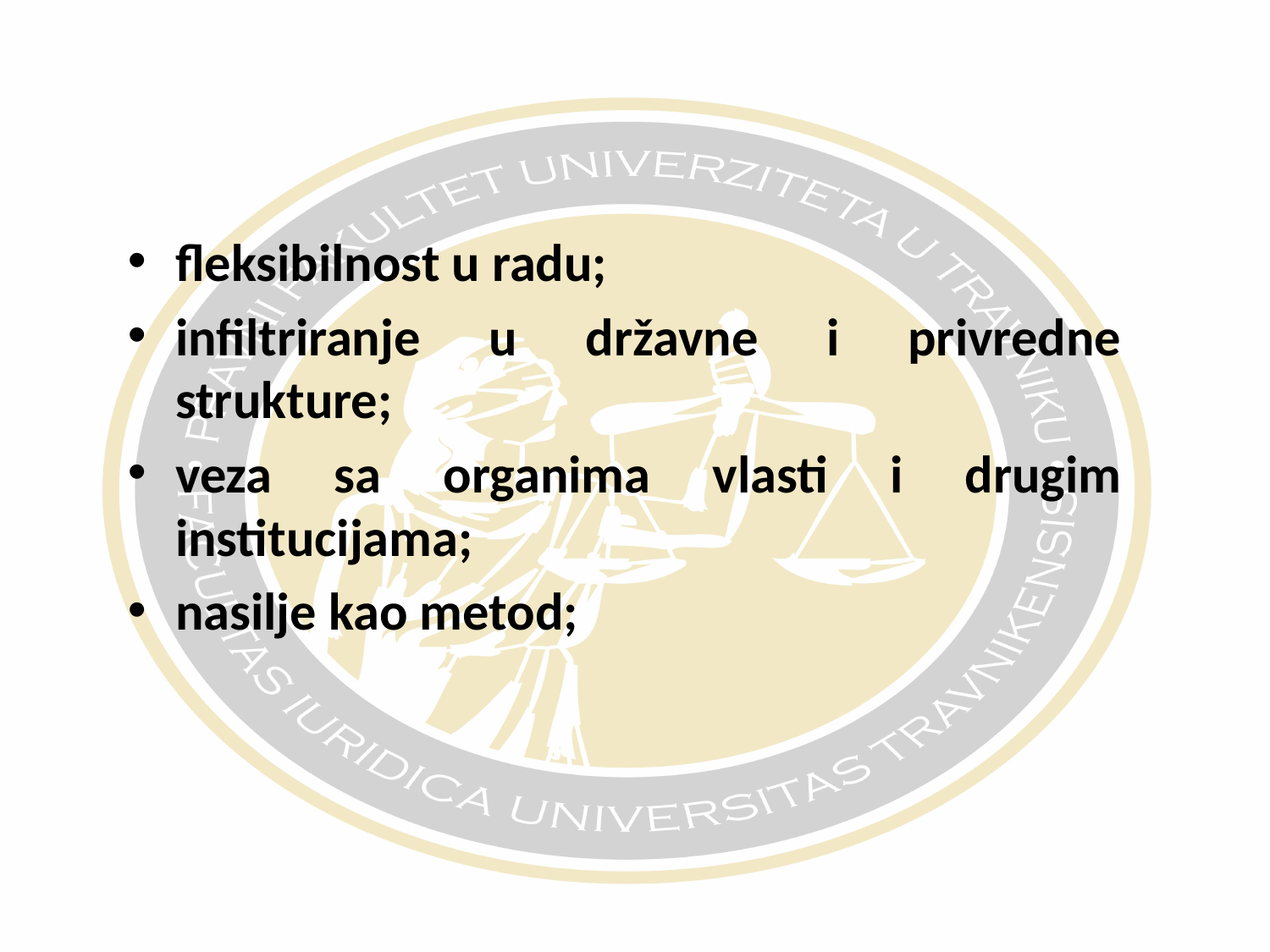

#
fleksibilnost u radu;
infiltriranje u državne i privredne strukture;
veza sa organima vlasti i drugim institucijama;
nasilje kao metod;